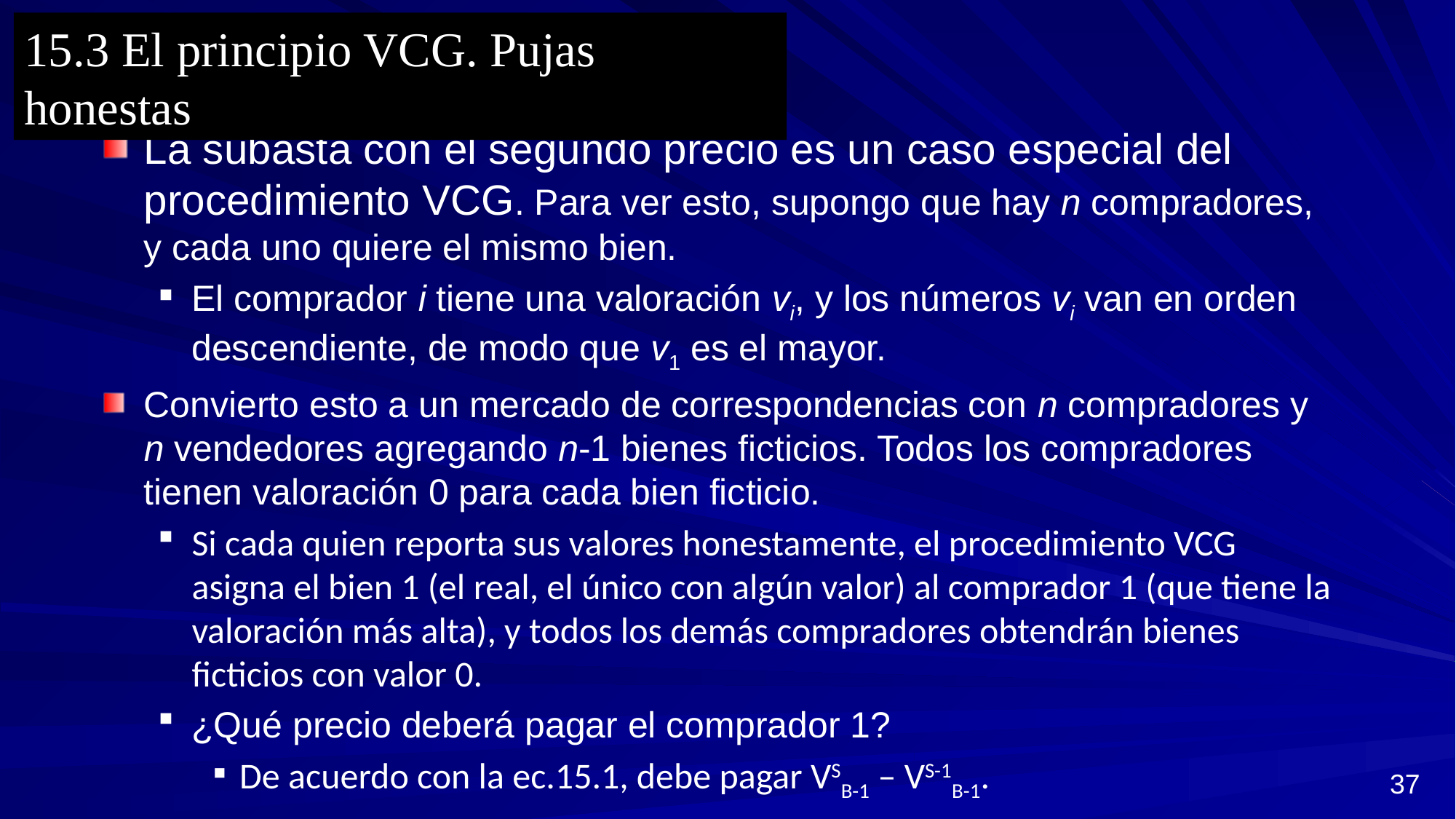

15.3 El principio VCG. Pujas honestas
La subasta con el segundo precio es un caso especial del procedimiento VCG. Para ver esto, supongo que hay n compradores, y cada uno quiere el mismo bien.
El comprador i tiene una valoración vi, y los números vi van en orden descendiente, de modo que v1 es el mayor.
Convierto esto a un mercado de correspondencias con n compradores y n vendedores agregando n-1 bienes ficticios. Todos los compradores tienen valoración 0 para cada bien ficticio.
Si cada quien reporta sus valores honestamente, el procedimiento VCG asigna el bien 1 (el real, el único con algún valor) al comprador 1 (que tiene la valoración más alta), y todos los demás compradores obtendrán bienes ficticios con valor 0.
¿Qué precio deberá pagar el comprador 1?
De acuerdo con la ec.15.1, debe pagar VSB-1 – VS-1B-1.
37